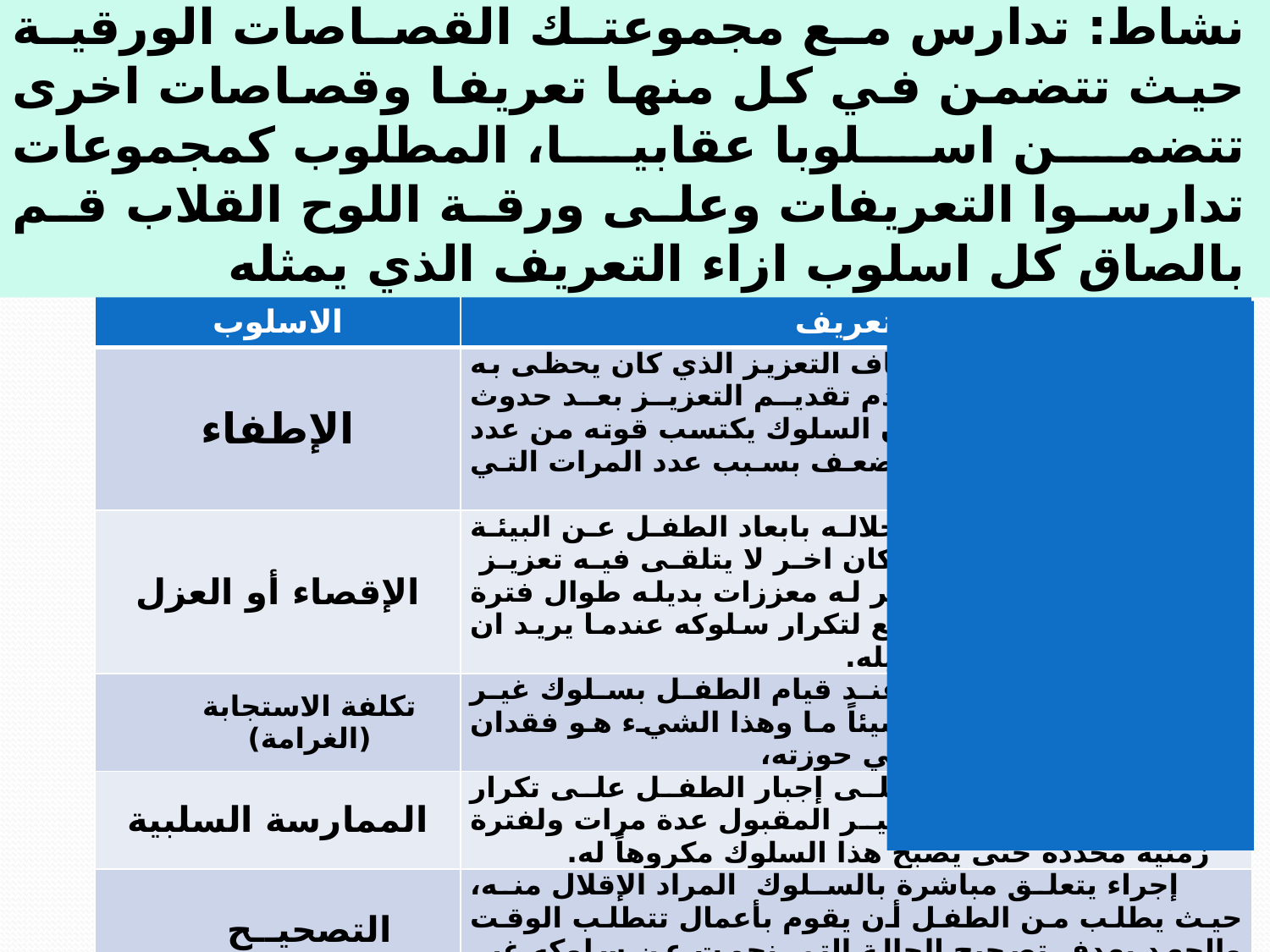

نشاط: تدارس مع مجموعتك القصاصات الورقية حيث تتضمن في كل منها تعريفا وقصاصات اخرى تتضمن اسلوبا عقابيا، المطلوب كمجموعات تدارسوا التعريفات وعلى ورقة اللوح القلاب قم بالصاق كل اسلوب ازاء التعريف الذي يمثله
| الاسلوب | التعريف |
| --- | --- |
| الإطفاء | هو إجراء يعتمد على إيقاف التعزيز الذي كان يحظى به السلوك السابق أي عدم تقديم التعزيز بعد حدوث السلوك المشكل، حيث أن السلوك يكتسب قوته من عدد المرات التي يعزز بها ويضعف بسبب عدد المرات التي يعاقب بها . |
| الإقصاء أو العزل | هو إجراء تقوم من خلاله بابعاد الطفل عن البيئة التي تعزز سلوكه الى مكان اخر لا يتلقى فيه تعزيز وبنفس الوقت ان لا يتوفر له معززات بديله طوال فترة الاقصاء والا فانه سيتشجع لتكرار سلوكه عندما يريد ان يحصل على المعززات البديله. |
| تكلفة الاستجابة (الغرامة) | ويقصد بهذا الاجراء أنه عند قيام الطفل بسلوك غير مقبول فعليه ان يتكلف شيئاً ما وهذا الشيء هو فقدان كمية من المعززات التي في حوزته، |
| الممارسة السلبية | تعتمد هذه الطريقة على إجبار الطفل على تكرار السلوك المستهدف غير المقبول عدة مرات ولفترة زمنية محددة حتى يصبح هذا السلوك مكروهاً له. |
| التصحيــح الــزائـــد | إجراء يتعلق مباشرة بالسلوك المراد الإقلال منه، حيث يطلب من الطفل أن يقوم بأعمال تتطلب الوقت والجهد بهدف تصحيح الحالة التي نجمت عن سلوكه غير المناسب بالإضافة إلى أعمال أخرى أكثر من المطلوب لتصحيح سلوكه . |
| الاشباع | هو اجراء يقوم على إعطاء الطفل كمية كبيرة من المعزز نفسه فترة زمنية قصيرة يؤدي إلى فقدان المعزز لقيمته، |